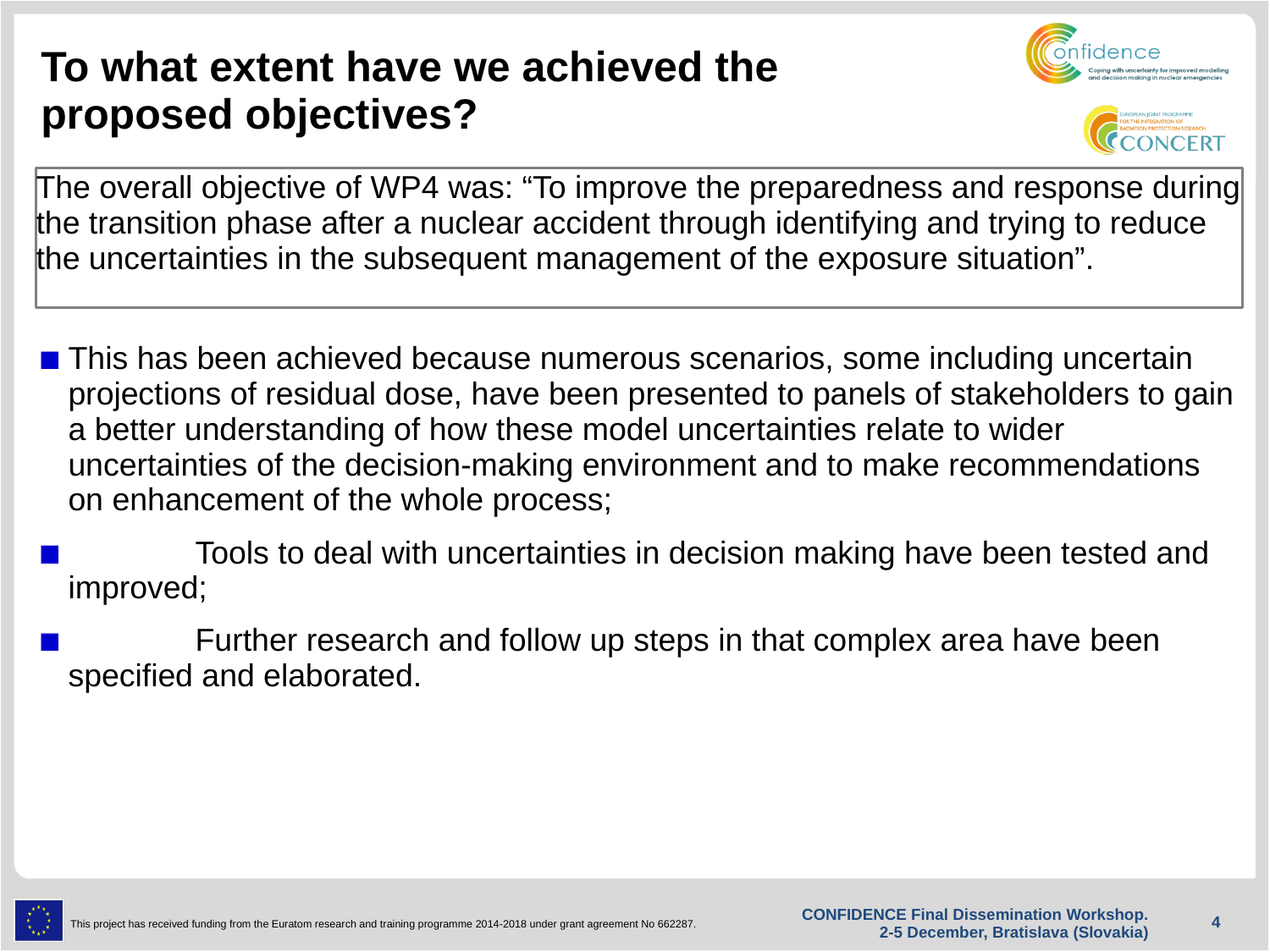

# To what extent have we achieved the proposed objectives?
The overall objective of WP4 was: “To improve the preparedness and response during the transition phase after a nuclear accident through identifying and trying to reduce the uncertainties in the subsequent management of the exposure situation”.

This has been achieved because numerous scenarios, some including uncertain projections of residual dose, have been presented to panels of stakeholders to gain a better understanding of how these model uncertainties relate to wider uncertainties of the decision-making environment and to make recommendations on enhancement of the whole process;
	Tools to deal with uncertainties in decision making have been tested and improved;
	Further research and follow up steps in that complex area have been specified and elaborated.

CONFIDENCE Final Dissemination Workshop. 2-5 December, Bratislava (Slovakia)
4